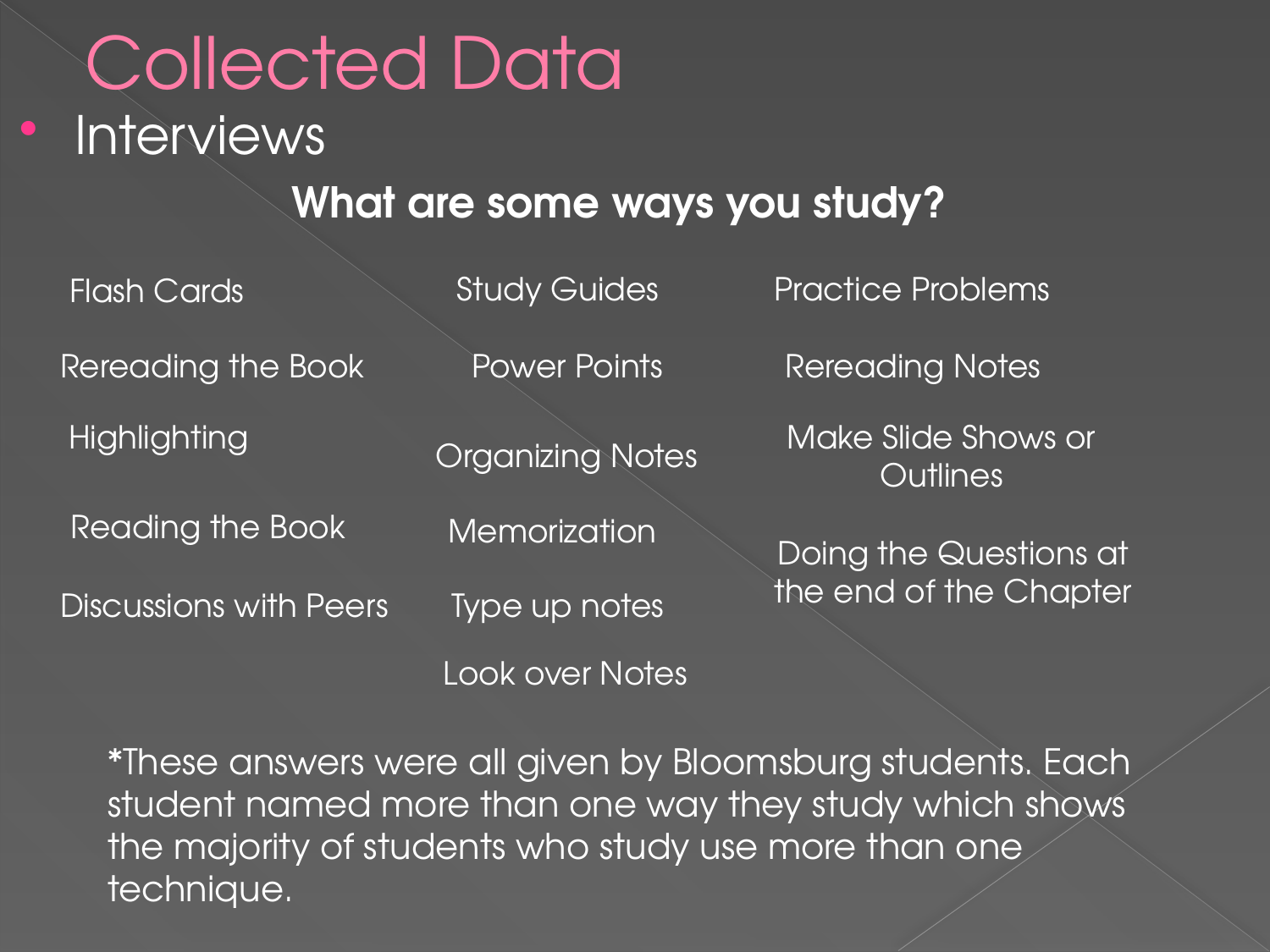

# Collected Data
Interviews
What are some ways you study?
Study Guides
Practice Problems
Flash Cards
Rereading Notes
Rereading the Book
Power Points
Highlighting
Make Slide Shows or Outlines
Organizing Notes
Reading the Book
Memorization
Doing the Questions at the end of the Chapter
Discussions with Peers
Type up notes
Look over Notes
*These answers were all given by Bloomsburg students. Each student named more than one way they study which shows the majority of students who study use more than one technique.